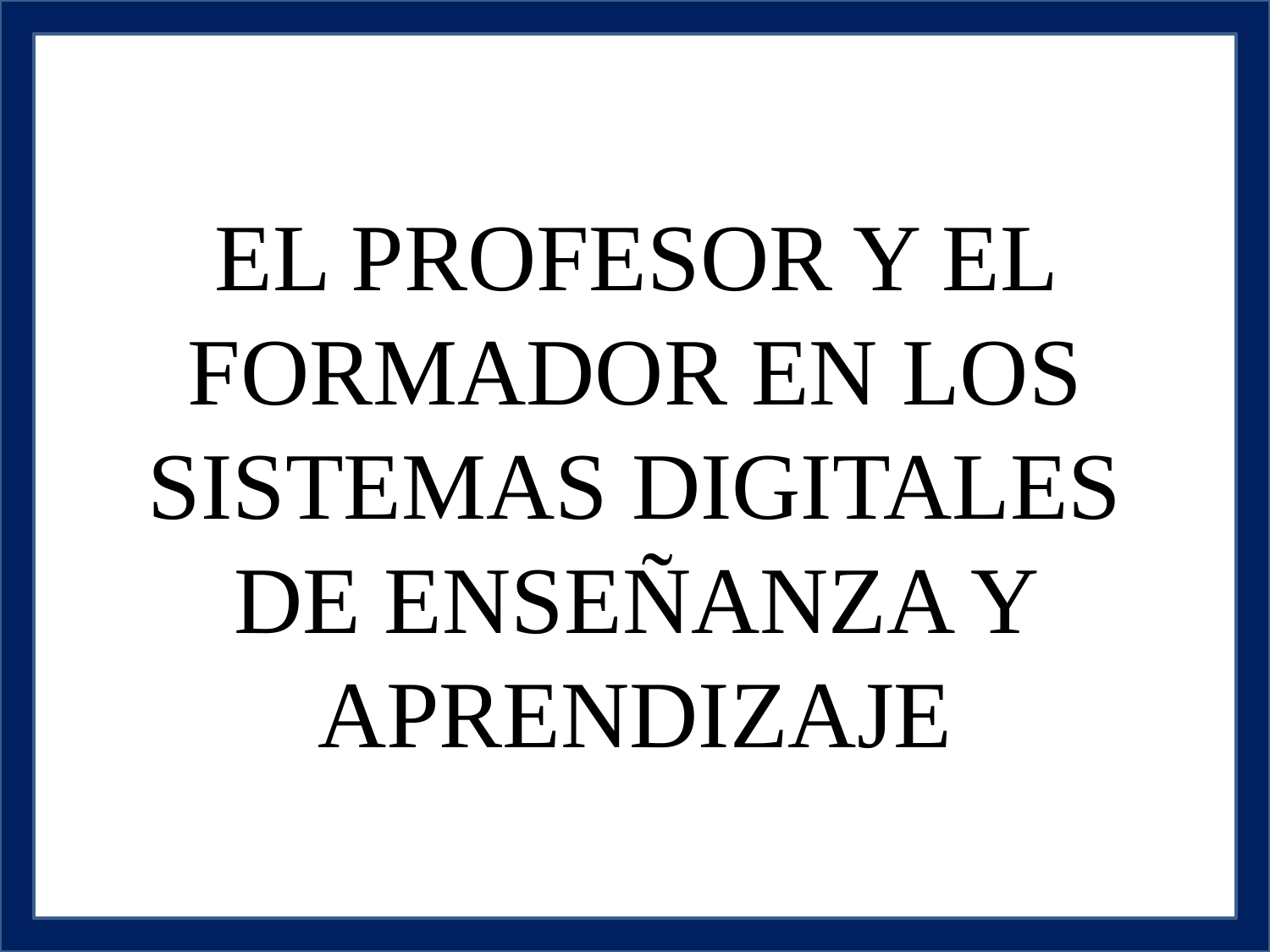

# EL PROFESOR Y EL FORMADOR EN LOS SISTEMAS DIGITALES DE ENSEÑANZA Y APRENDIZAJE